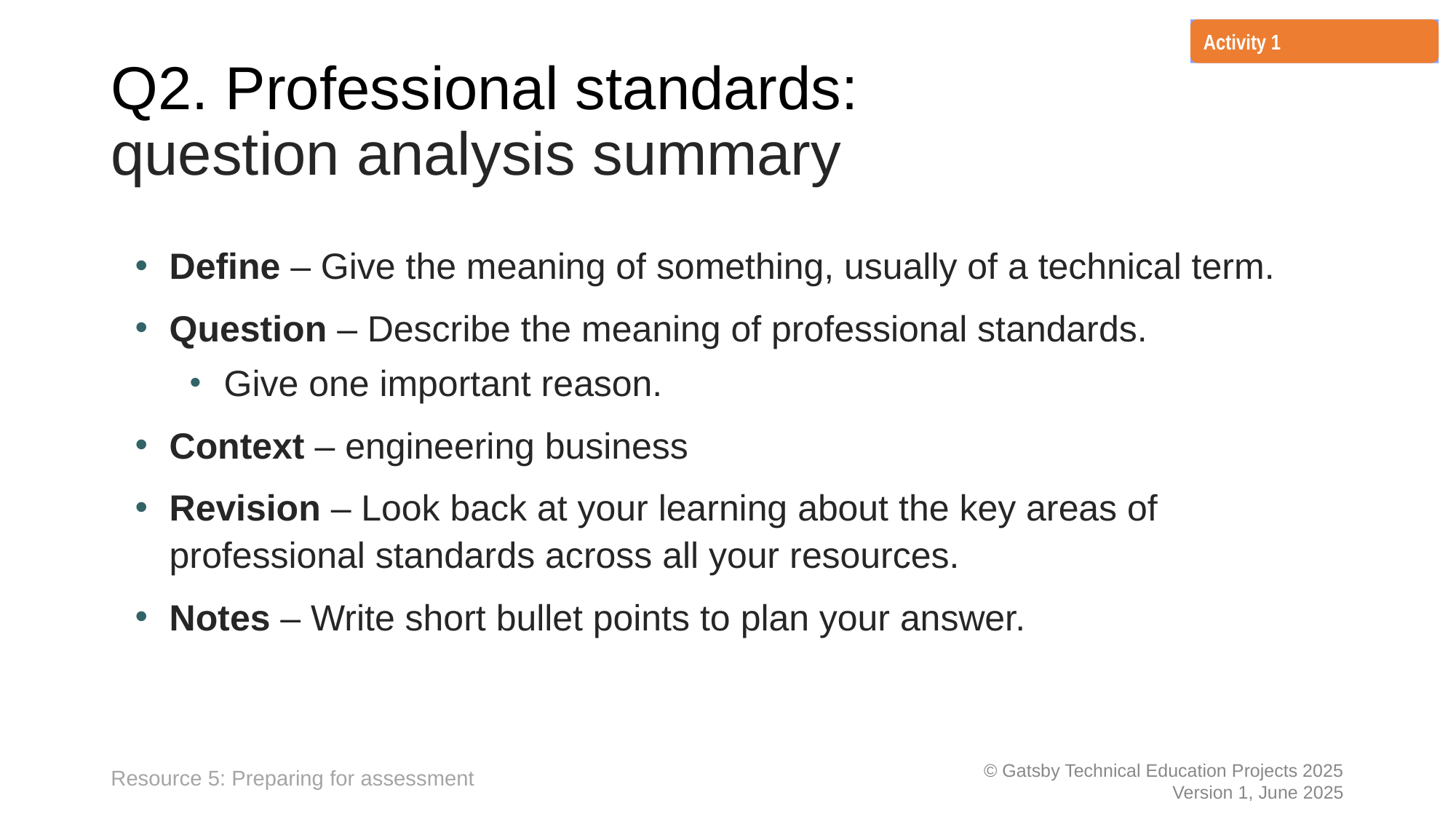

Resources needed:
???
Activity 1
# Q2. Professional standards: question analysis summary
Define – Give the meaning of something, usually of a technical term.
Question – Describe the meaning of professional standards.
Give one important reason.
Context – engineering business
Revision – Look back at your learning about the key areas of professional standards across all your resources.
Notes – Write short bullet points to plan your answer.
Resource 5: Preparing for assessment